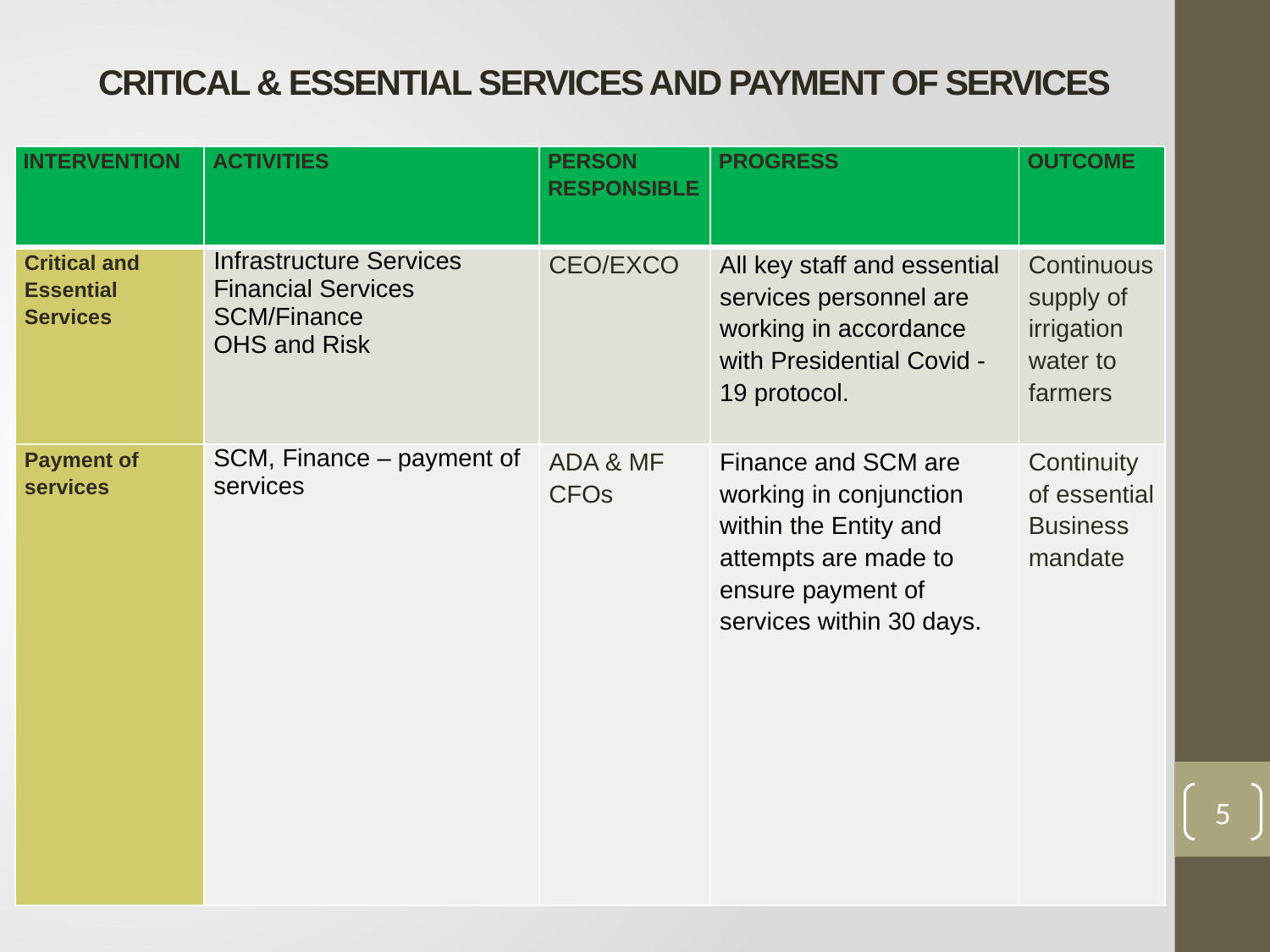

# CRITICAL & ESSENTIAL SERVICES AND PAYMENT OF SERVICES
| INTERVENTION | ACTIVITIES | PERSON RESPONSIBLE | PROGRESS | OUTCOME |
| --- | --- | --- | --- | --- |
| Critical and Essential Services | Infrastructure Services Financial Services SCM/Finance OHS and Risk | CEO/EXCO | All key staff and essential services personnel are working in accordance with Presidential Covid -19 protocol. | Continuous supply of irrigation water to farmers |
| Payment of services | SCM, Finance – payment of services | ADA & MF CFOs | Finance and SCM are working in conjunction within the Entity and attempts are made to ensure payment of services within 30 days. | Continuity of essential Business mandate |
5